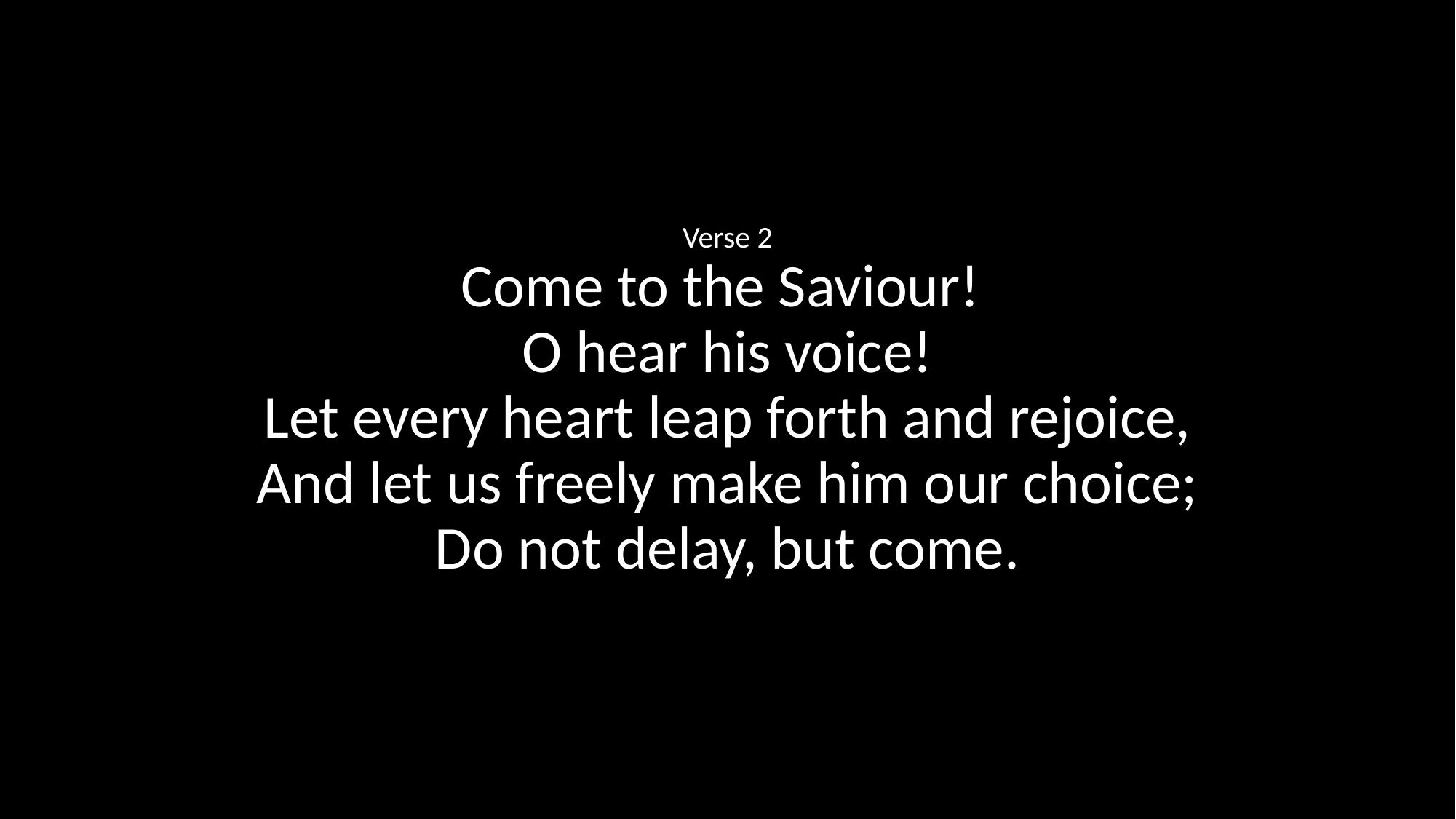

Verse 2
Come to the Saviour!
O hear his voice!
Let every heart leap forth and rejoice,
And let us freely make him our choice;
Do not delay, but come.